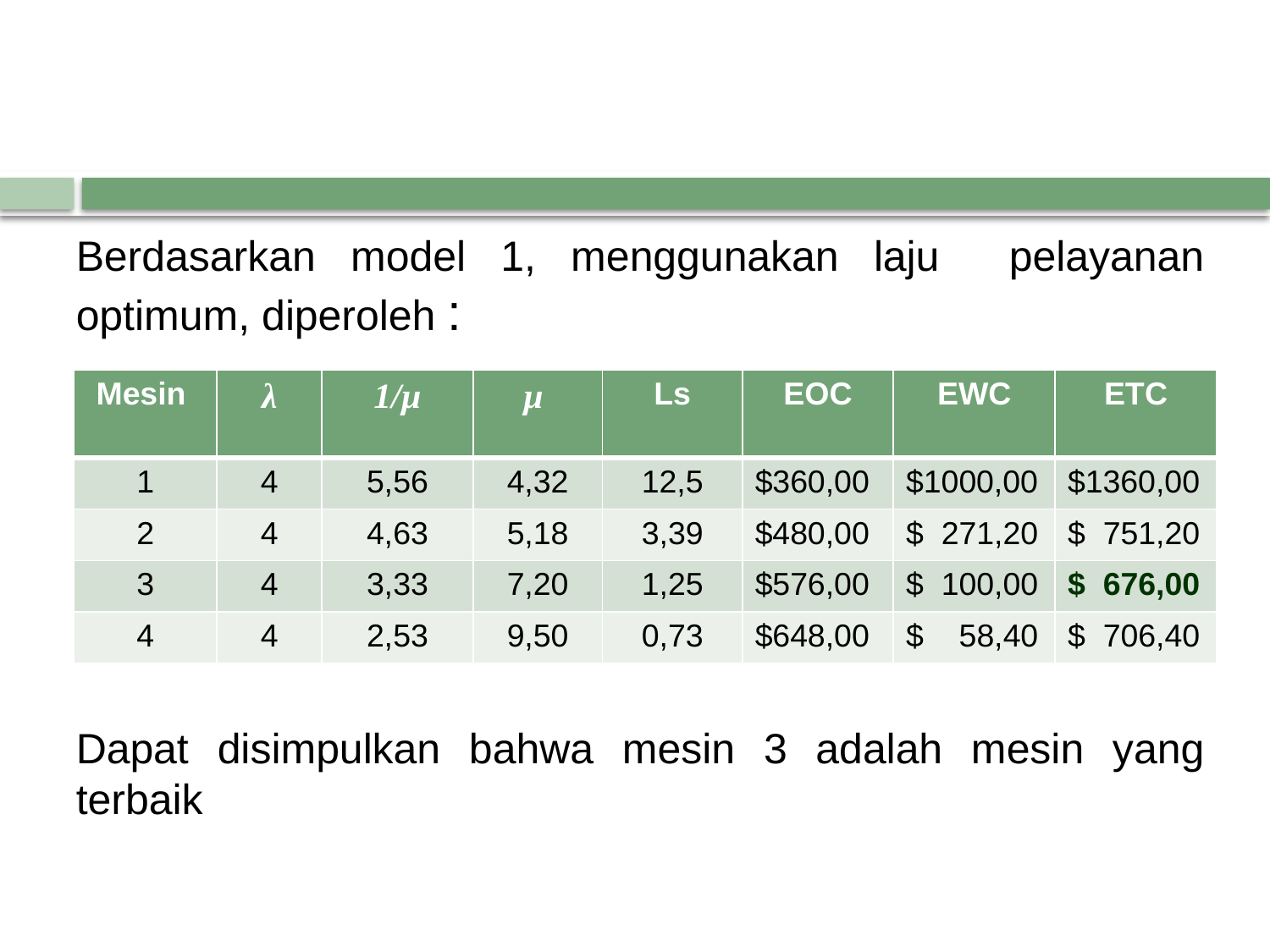

# Berdasarkan model 1, menggunakan laju  pelayanan optimum, diperoleh :

Dapat disimpulkan bahwa mesin 3 adalah mesin yang terbaik

| Mesin | λ | 1/µ | µ | Ls | EOC | EWC | ETC |
| --- | --- | --- | --- | --- | --- | --- | --- |
| 1 | 4 | 5,56 | 4,32 | 12,5 | $360,00 | $1000,00 | $1360,00 |
| 2 | 4 | 4,63 | 5,18 | 3,39 | $480,00 | $ 271,20 | $ 751,20 |
| 3 | 4 | 3,33 | 7,20 | 1,25 | $576,00 | $ 100,00 | $ 676,00 |
| 4 | 4 | 2,53 | 9,50 | 0,73 | $648,00 | $ 58,40 | $ 706,40 |